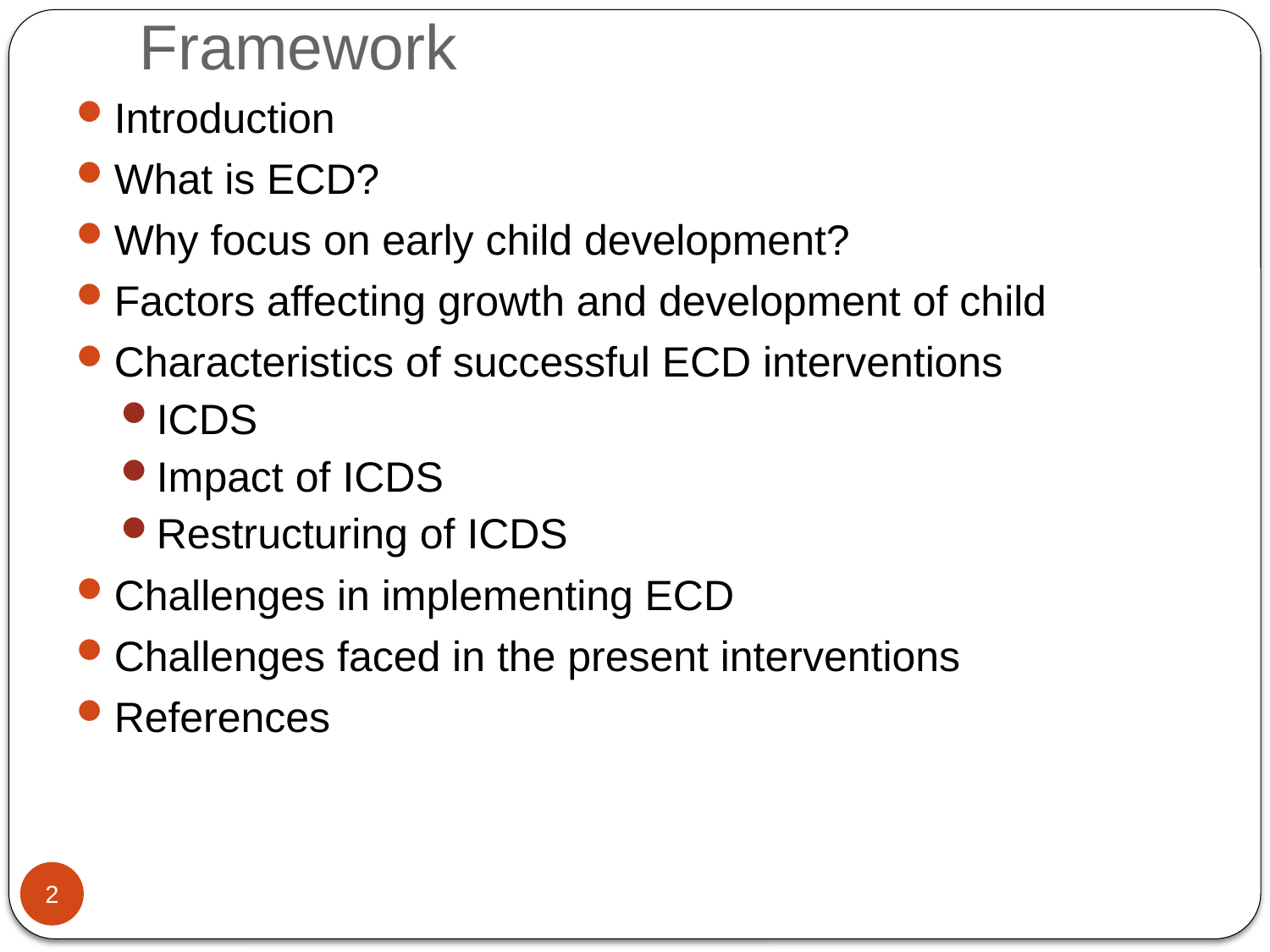

# Framework
Introduction
What is ECD?
Why focus on early child development?
Factors affecting growth and development of child
Characteristics of successful ECD interventions
ICDS
Impact of ICDS
Restructuring of ICDS
Challenges in implementing ECD
Challenges faced in the present interventions
References

2